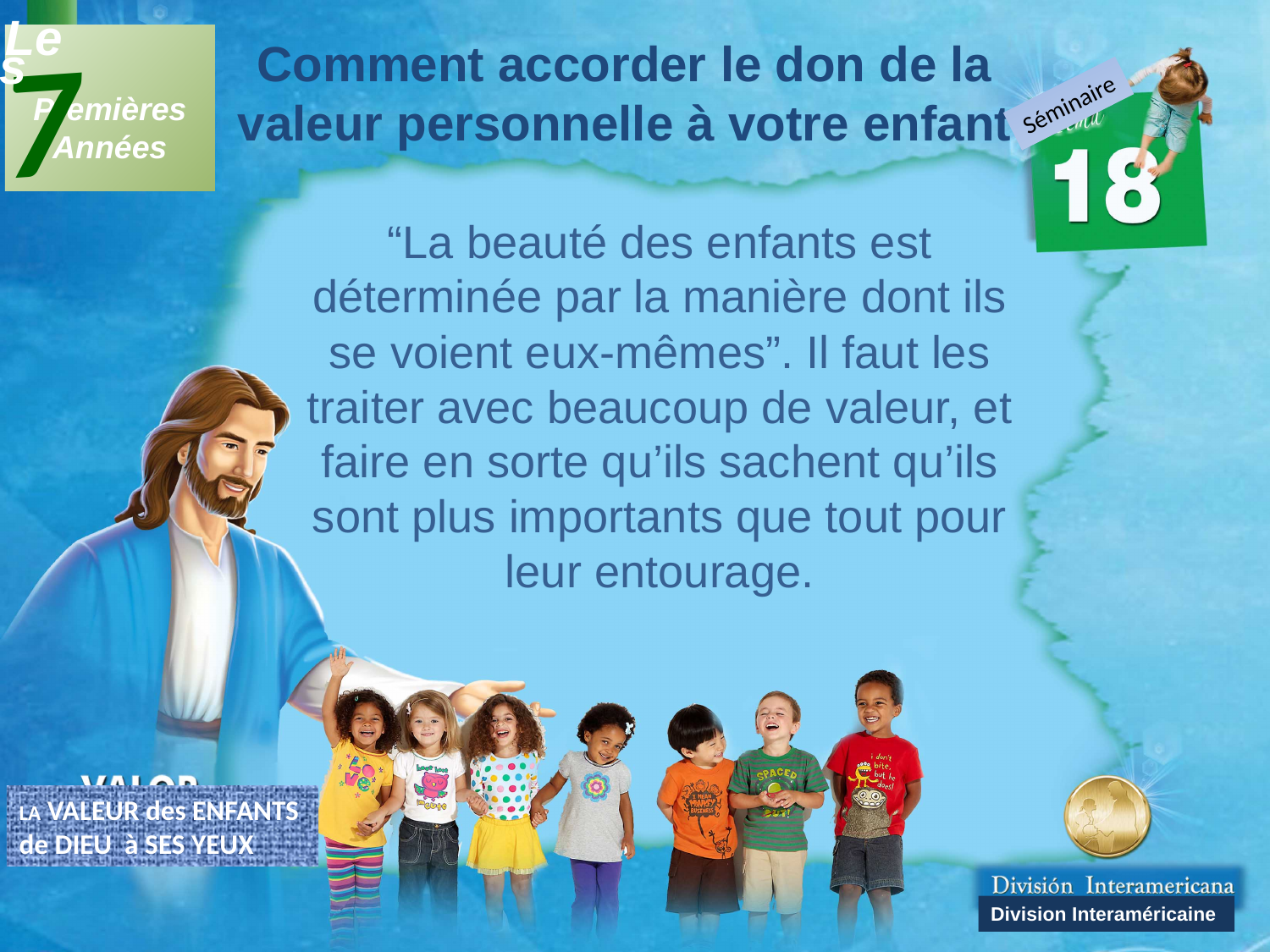

7
Les
         Premières
Années
Comment accorder le don de la valeur personnelle à votre enfant
Séminaire
“La beauté des enfants est déterminée par la manière dont ils se voient eux-mêmes”. Il faut les traiter avec beaucoup de valeur, et faire en sorte qu’ils sachent qu’ils sont plus importants que tout pour leur entourage.

LA VALEUR des ENFANTS
de DIEU  à SES YEUX
Division Interaméricaine